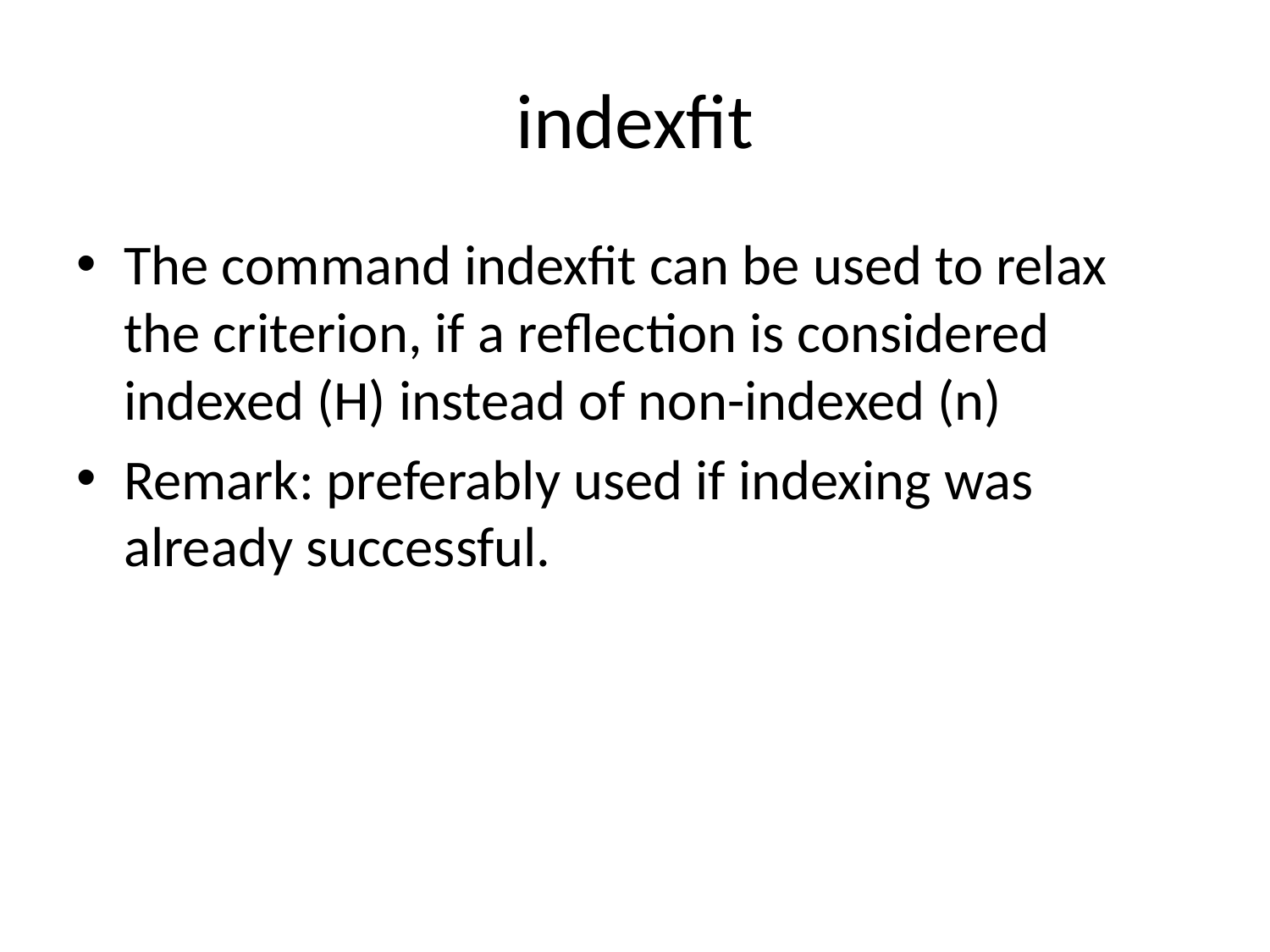

# indexfit
The command indexfit can be used to relax the criterion, if a reflection is considered indexed (H) instead of non-indexed (n)
Remark: preferably used if indexing was already successful.